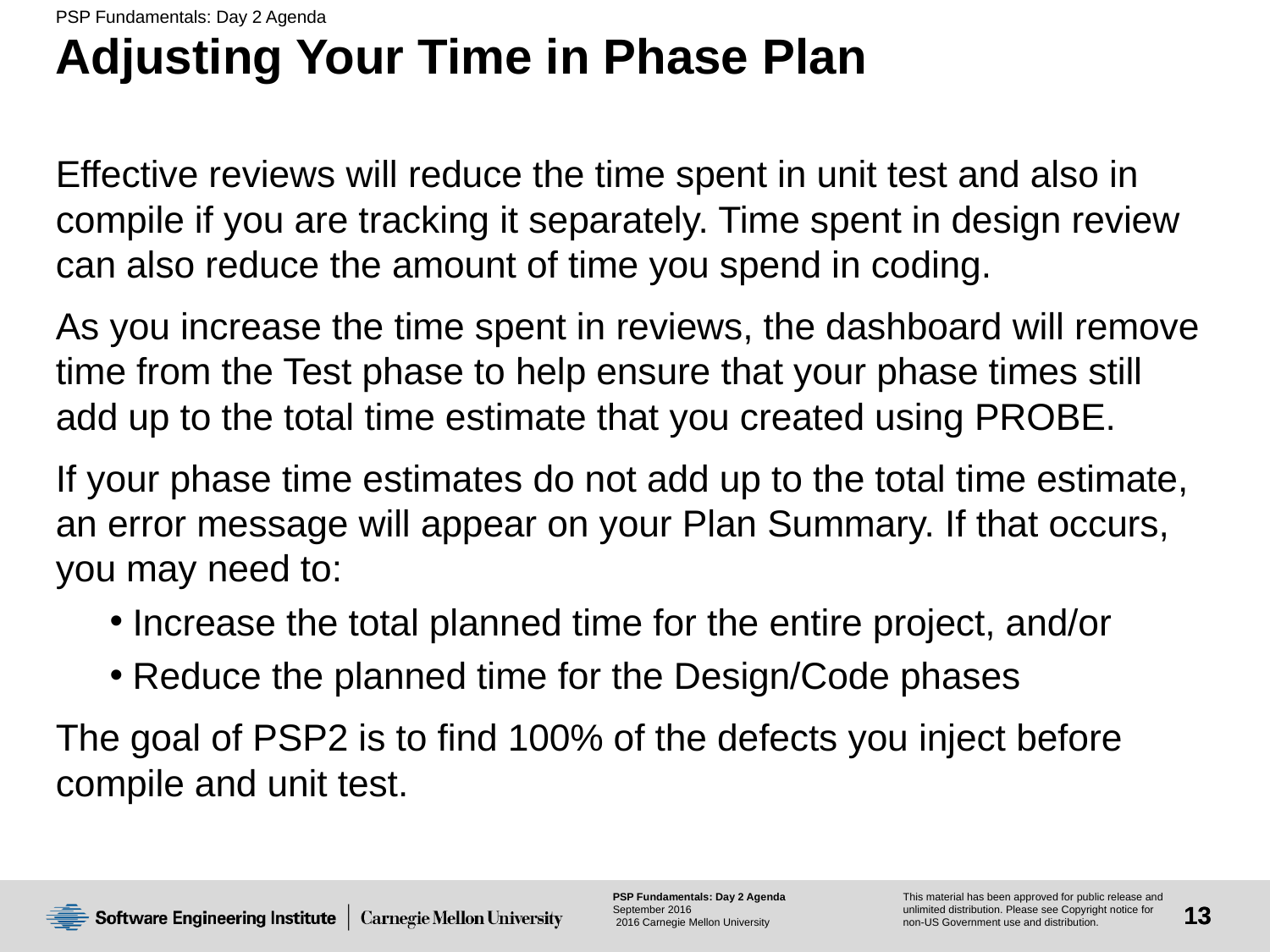

# Adjusting Your Time in Phase Plan
Effective reviews will reduce the time spent in unit test and also in compile if you are tracking it separately. Time spent in design review can also reduce the amount of time you spend in coding.
As you increase the time spent in reviews, the dashboard will remove time from the Test phase to help ensure that your phase times still add up to the total time estimate that you created using PROBE.
If your phase time estimates do not add up to the total time estimate, an error message will appear on your Plan Summary. If that occurs, you may need to:
 Increase the total planned time for the entire project, and/or
 Reduce the planned time for the Design/Code phases
The goal of PSP2 is to find 100% of the defects you inject before compile and unit test.